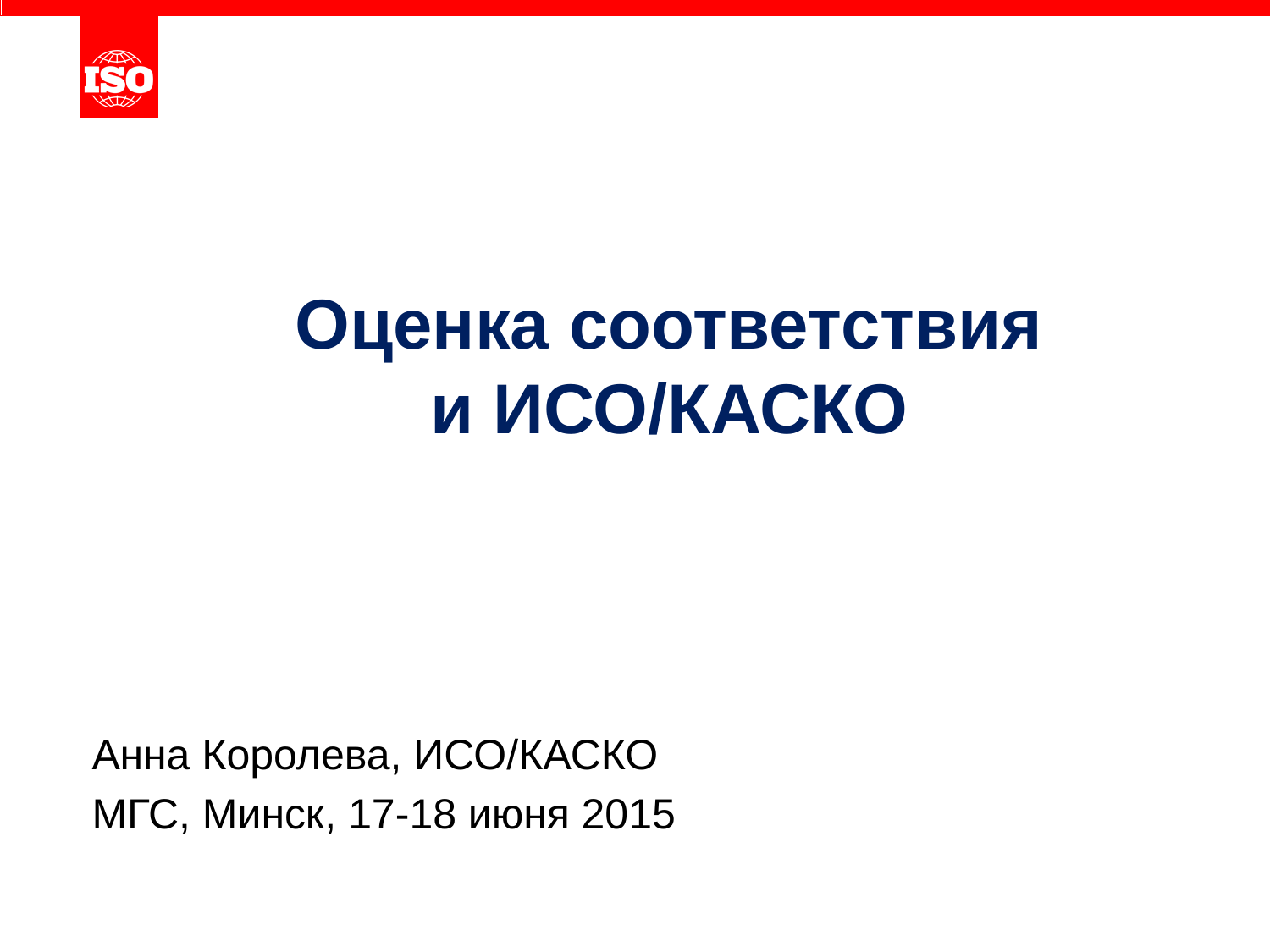

# Оценка соответствия и ИСО/КАСКО
Анна Королева, ИСО/КАСКО
МГС, Минск, 17-18 июня 2015